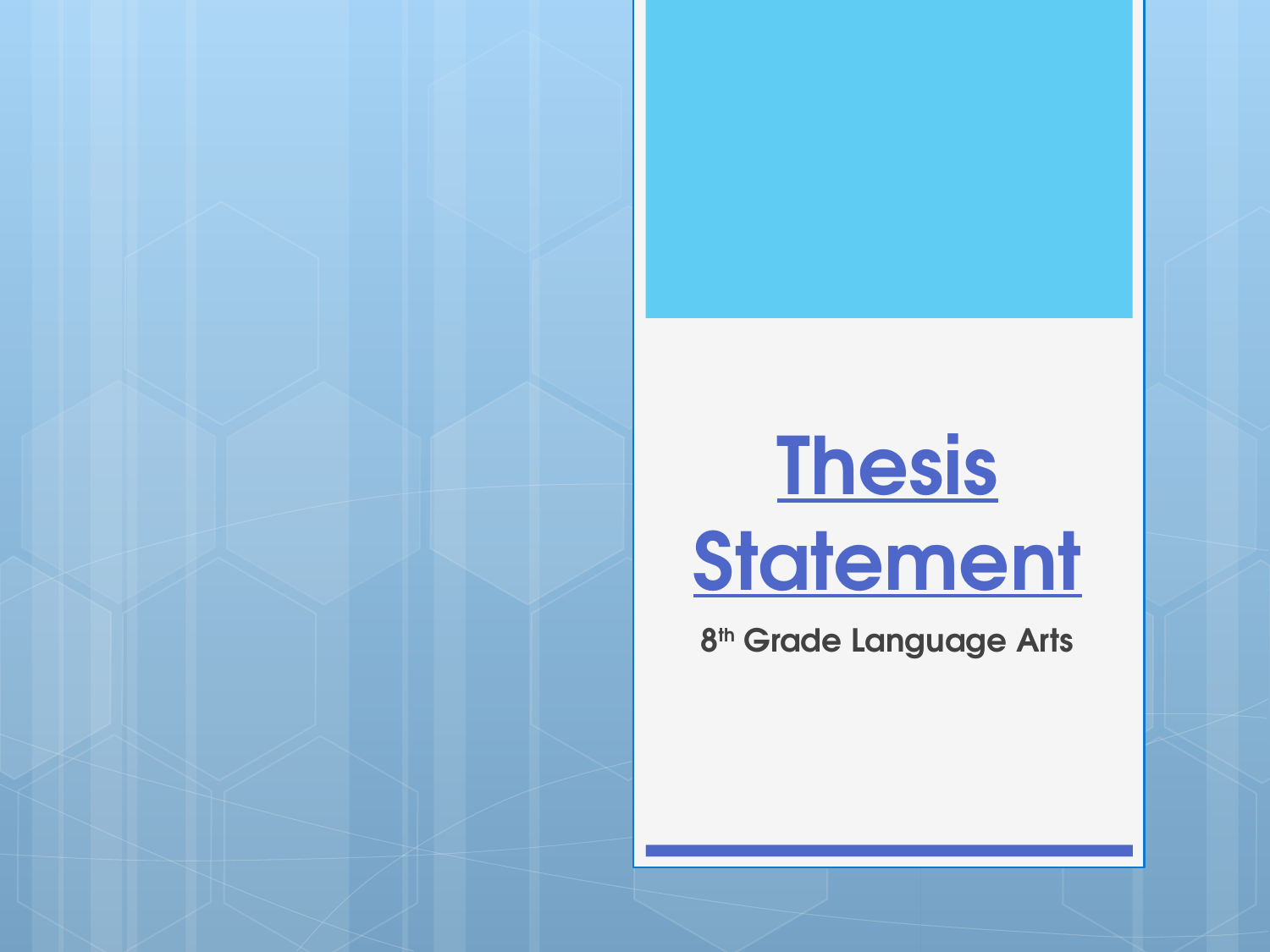

# Thesis Statement
8th Grade Language Arts